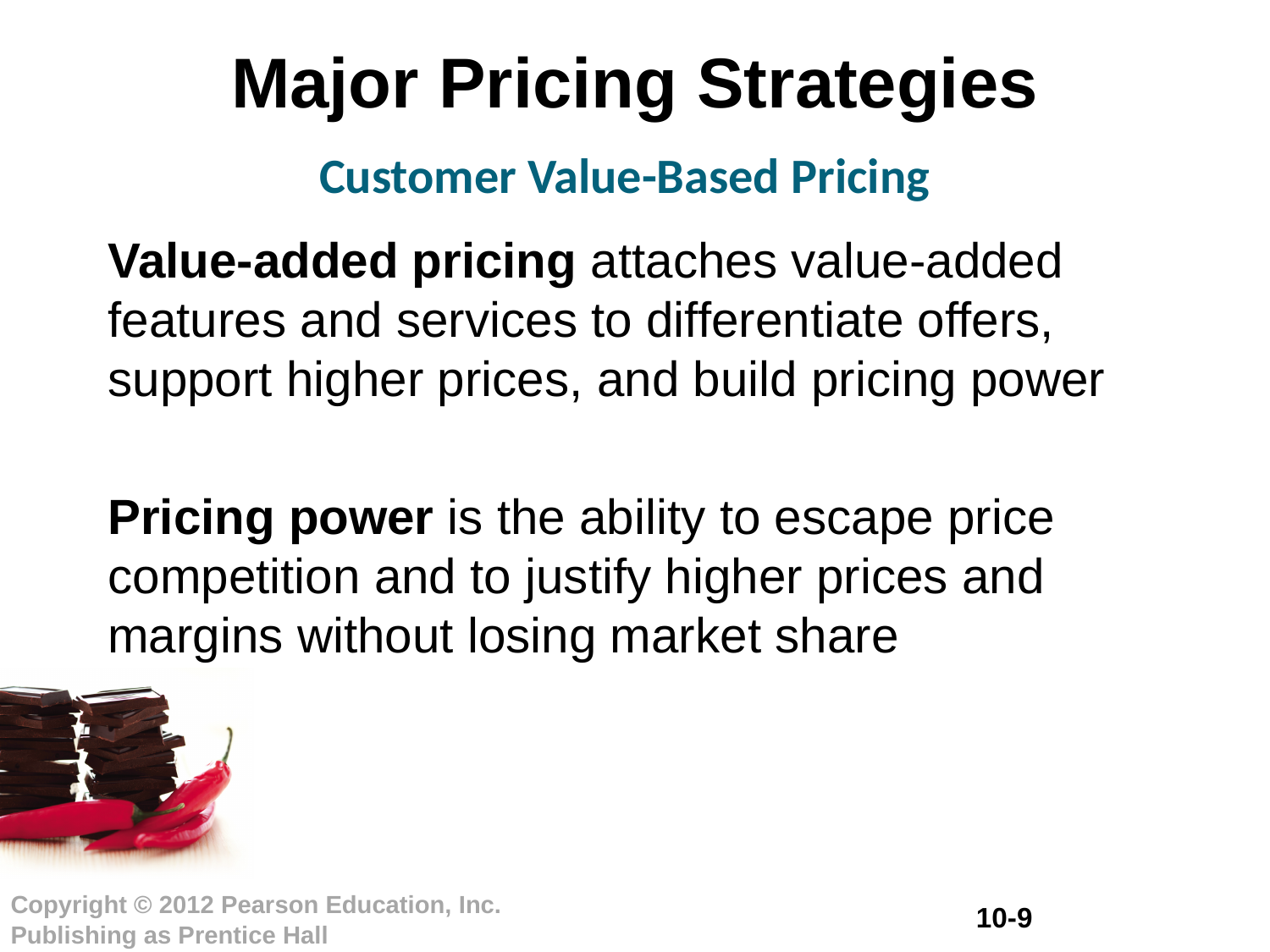

# Major Pricing Strategies
Customer Value-Based Pricing
Value-added pricing attaches value-added features and services to differentiate offers, support higher prices, and build pricing power

Pricing power is the ability to escape price competition and to justify higher prices and margins without losing market share